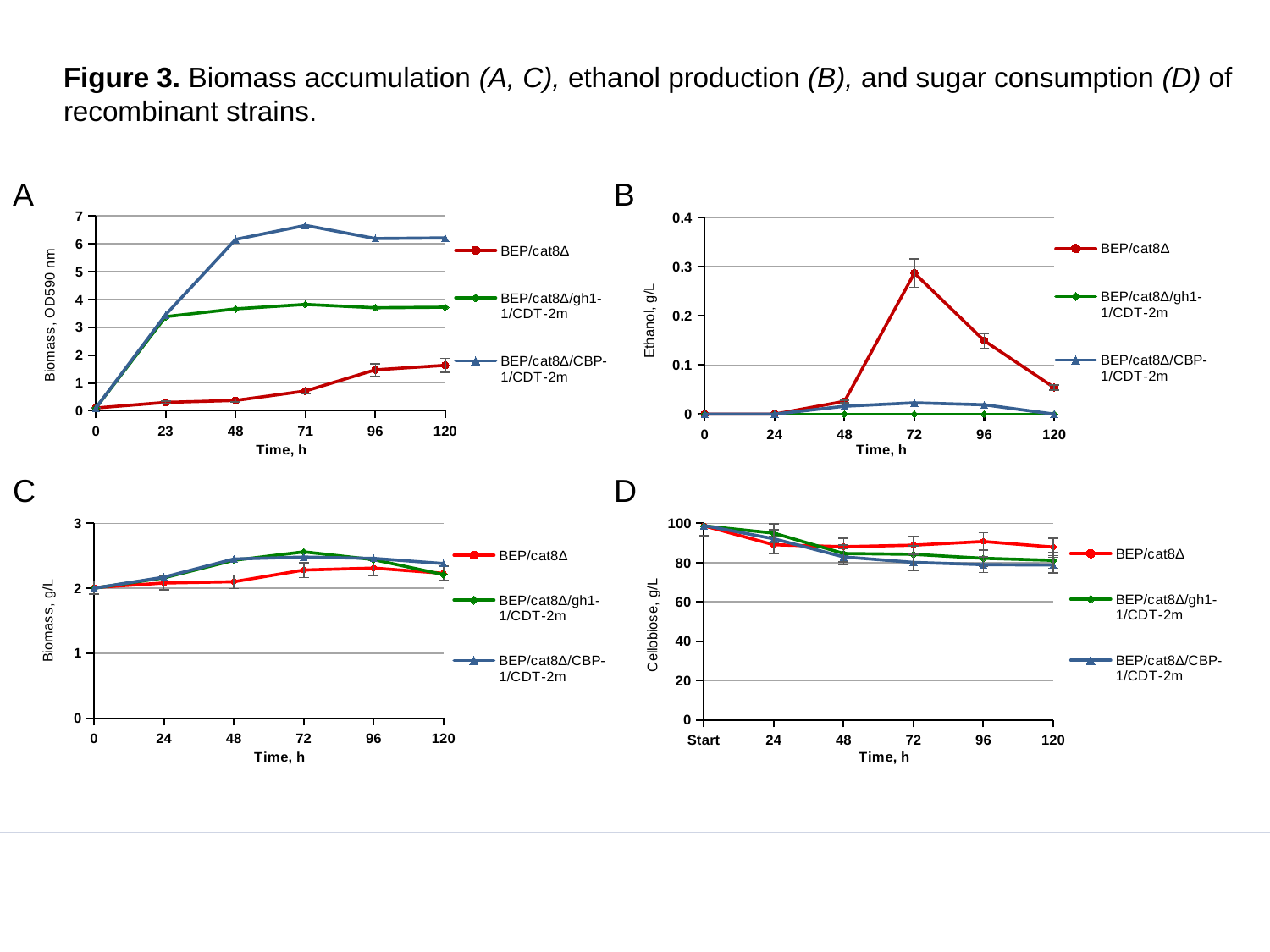

# Figure 3. Biomass accumulation (A, C), ethanol production (B), and sugar consumption (D) of recombinant strains.
А
B

### Chart

| Category | BEP/cat8Δ | BEP/cat8∆/gh1-1/CDT-2m | BEP/cat8∆/CBP-1/CDT-2m |
|---|---|---|---|
| 0 | 0.1 | 0.1 | 0.098 |
| 23 | 0.3 | 3.38 | 3.451 |
| 48 | 0.37 | 3.661 | 6.156 |
| 71 | 0.71 | 3.82 | 6.659 |
| 96 | 1.47 | 3.7 | 6.188 |
| 120 | 1.63 | 3.72 | 6.21 |

### Chart

| Category | BEP/cat8Δ | BEP/cat8∆/gh1-1/CDT-2m | BEP/cat8∆/CBP-1/CDT-2m |
|---|---|---|---|
| 0 | 0.0 | 0.0 | 0.0 |
| 24 | 0.0 | 0.0 | 0.0 |
| 48 | 0.026 | 0.0 | 0.016 |
| 72 | 0.287 | 0.0 | 0.023 |
| 96 | 0.1493 | 0.0 | 0.019 |
| 120 | 0.054 | 0.0 | 0.0 |
C
D

### Chart

| Category | BEP/cat8Δ | BEP/cat8∆/gh1-1/CDT-2m | BEP/cat8∆/CBP-1/CDT-2m |
|---|---|---|---|
| 0 | 2.01 | 2.0 | 2.0 |
| 24 | 2.08 | 2.16 | 2.17 |
| 48 | 2.1 | 2.43 | 2.45 |
| 72 | 2.28 | 2.56 | 2.48 |
| 96 | 2.31 | 2.44 | 2.46 |
| 120 | 2.23 | 2.21 | 2.38 |

### Chart

| Category | BEP/cat8Δ | BEP/cat8Δ/gh1-1/CDT-2m | BEP/cat8Δ/CBP-1/CDT-2m |
|---|---|---|---|
| Start | 98.76 | 98.7 | 98.93 |
| 24 | 89.1 | 95.03 | 92.15 |
| 48 | 88.1 | 84.66 | 82.91 |
| 72 | 88.9 | 84.25 | 80.14 |
| 96 | 90.77 | 82.223 | 78.98 |
| 120 | 87.92 | 81.15 | 78.77 |